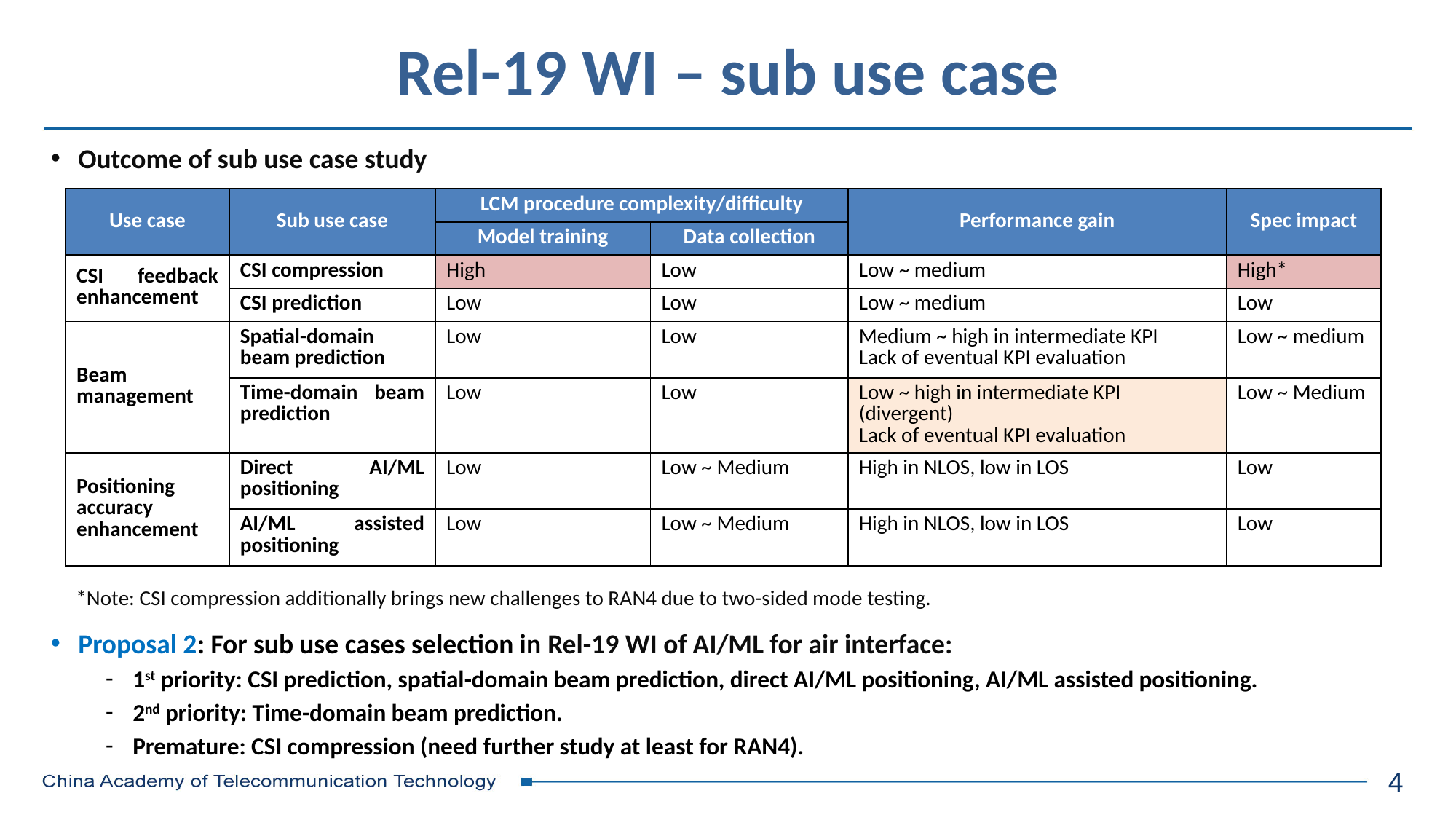

# Rel-19 WI – sub use case
Outcome of sub use case study

Proposal 2: For sub use cases selection in Rel-19 WI of AI/ML for air interface:
1st priority: CSI prediction, spatial-domain beam prediction, direct AI/ML positioning, AI/ML assisted positioning.
2nd priority: Time-domain beam prediction.
Premature: CSI compression (need further study at least for RAN4).

| Use case | Sub use case | LCM procedure complexity/difficulty |  | Performance gain | Spec impact |
| --- | --- | --- | --- | --- | --- |
|  |  | Model training | Data collection |  |  |
| CSI feedback enhancement | CSI compression | High | Low | Low ~ medium | High\* |
|  | CSI prediction | Low | Low | Low ~ medium | Low |
| Beam management | Spatial-domain beam prediction | Low | Low | Medium ~ high in intermediate KPI Lack of eventual KPI evaluation | Low ~ medium |
|  | Time-domain beam prediction | Low | Low | Low ~ high in intermediate KPI (divergent) Lack of eventual KPI evaluation | Low ~ Medium |
| Positioning accuracy enhancement | Direct AI/ML positioning | Low | Low ~ Medium | High in NLOS, low in LOS | Low |
|  | AI/ML assisted positioning | Low | Low ~ Medium | High in NLOS, low in LOS | Low |
*Note: CSI compression additionally brings new challenges to RAN4 due to two-sided mode testing.
4